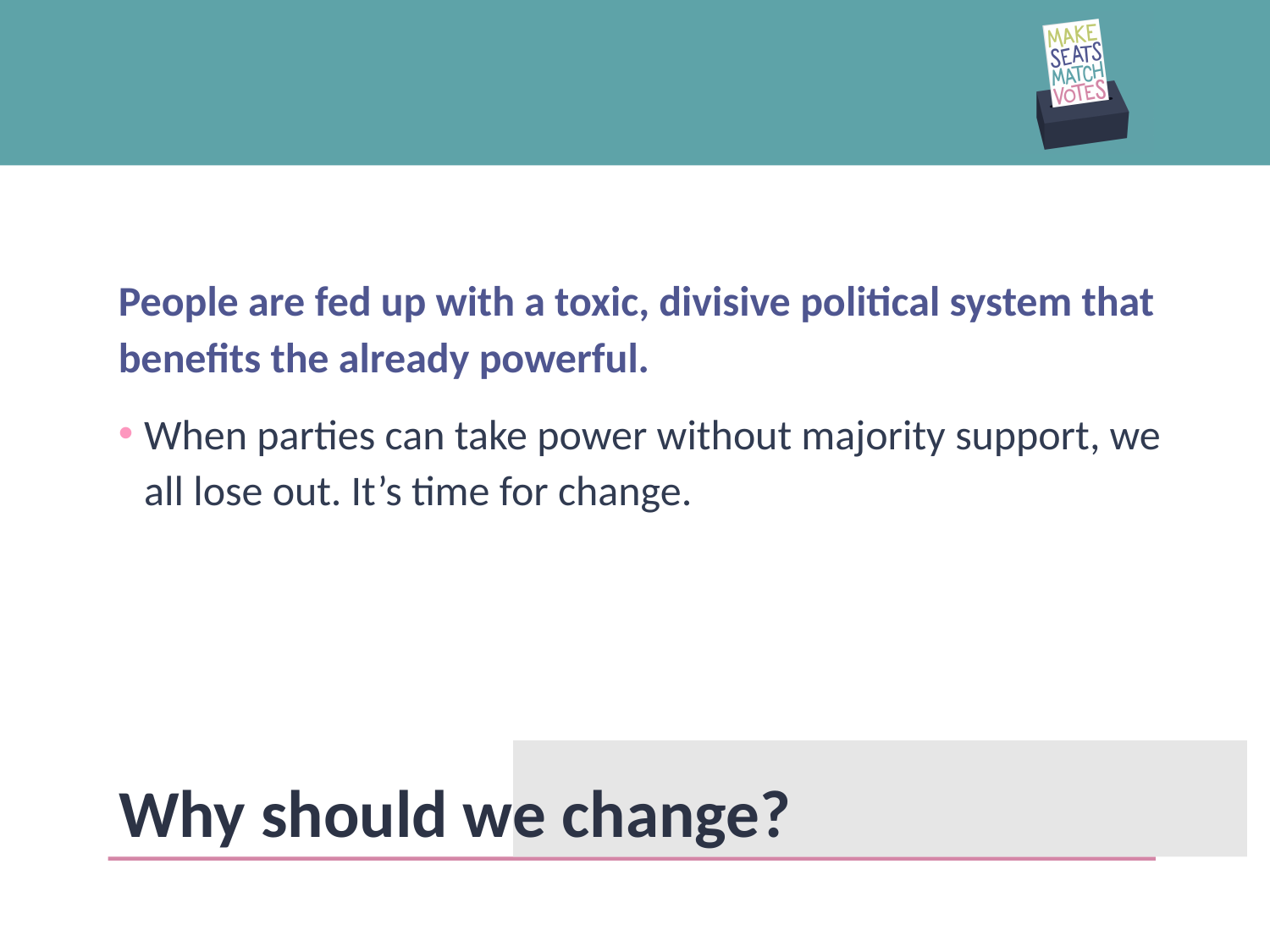

People are fed up with a toxic, divisive political system that benefits the already powerful.

When parties can take power without majority support, we all lose out. It’s time for change.

# Why should we change?